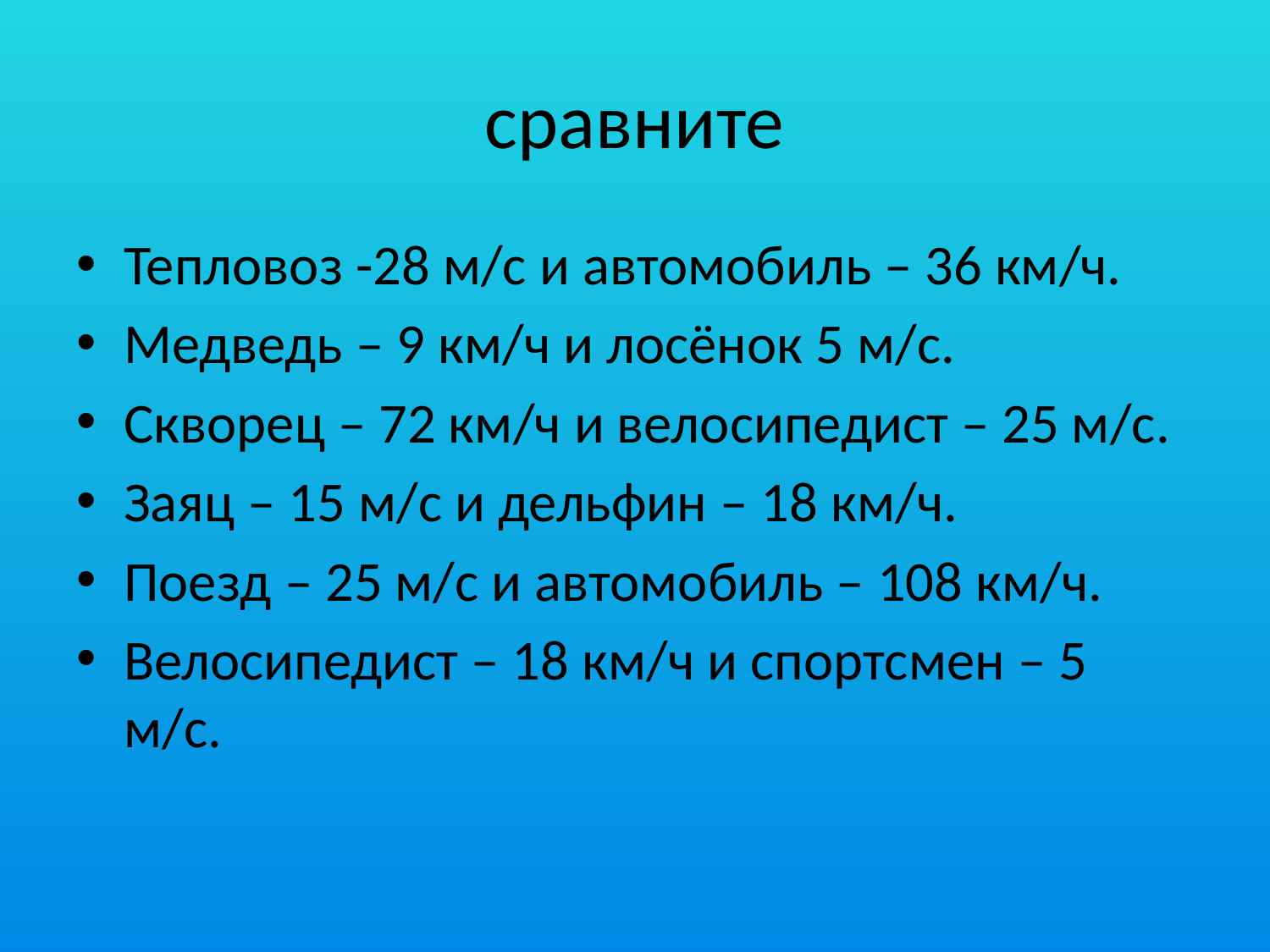

# сравните
Тепловоз -28 м/с и автомобиль – 36 км/ч.
Медведь – 9 км/ч и лосёнок 5 м/с.
Скворец – 72 км/ч и велосипедист – 25 м/с.
Заяц – 15 м/с и дельфин – 18 км/ч.
Поезд – 25 м/с и автомобиль – 108 км/ч.
Велосипедист – 18 км/ч и спортсмен – 5 м/с.